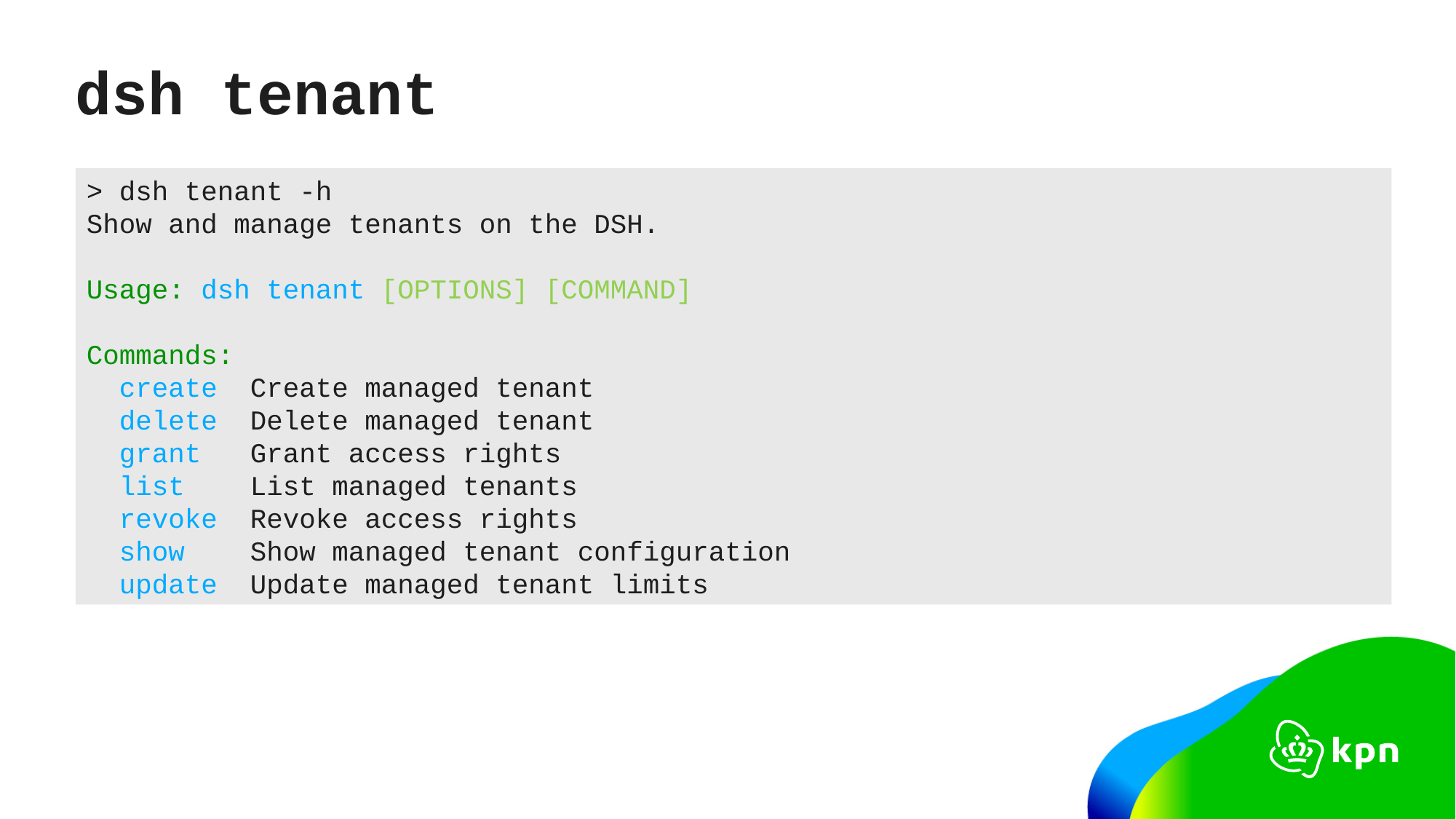

# dsh tenant
> dsh tenant -h
Show and manage tenants on the DSH.

Usage: dsh tenant [OPTIONS] [COMMAND]

Commands:
  create  Create managed tenant
  delete  Delete managed tenant
  grant   Grant access rights
  list    List managed tenants
  revoke  Revoke access rights
  show    Show managed tenant configuration
  update  Update managed tenant limits